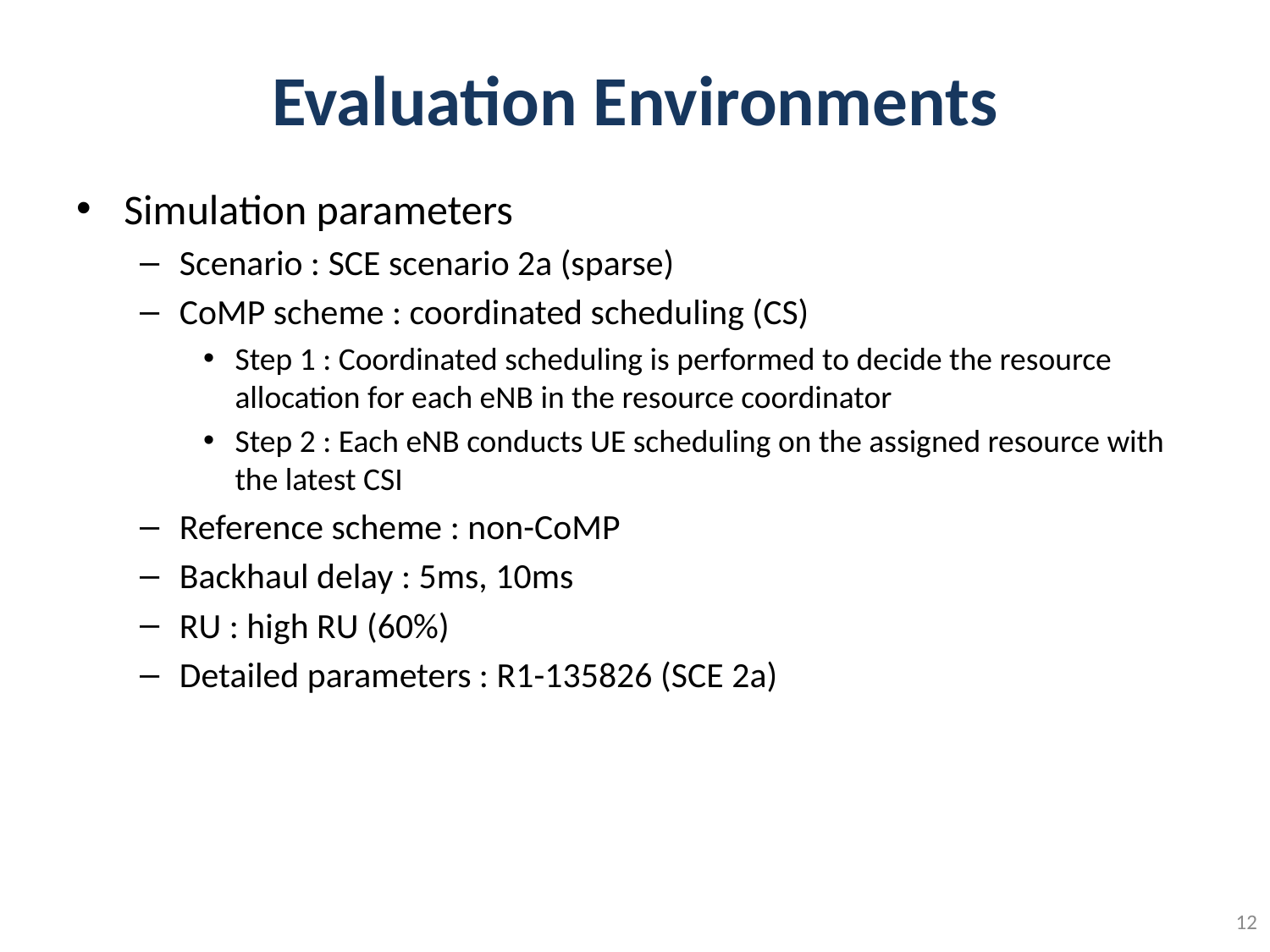

# Evaluation Environments
Simulation parameters
Scenario : SCE scenario 2a (sparse)
CoMP scheme : coordinated scheduling (CS)
Step 1 : Coordinated scheduling is performed to decide the resource allocation for each eNB in the resource coordinator
Step 2 : Each eNB conducts UE scheduling on the assigned resource with the latest CSI
Reference scheme : non-CoMP
Backhaul delay : 5ms, 10ms
RU : high RU (60%)
Detailed parameters : R1-135826 (SCE 2a)

12